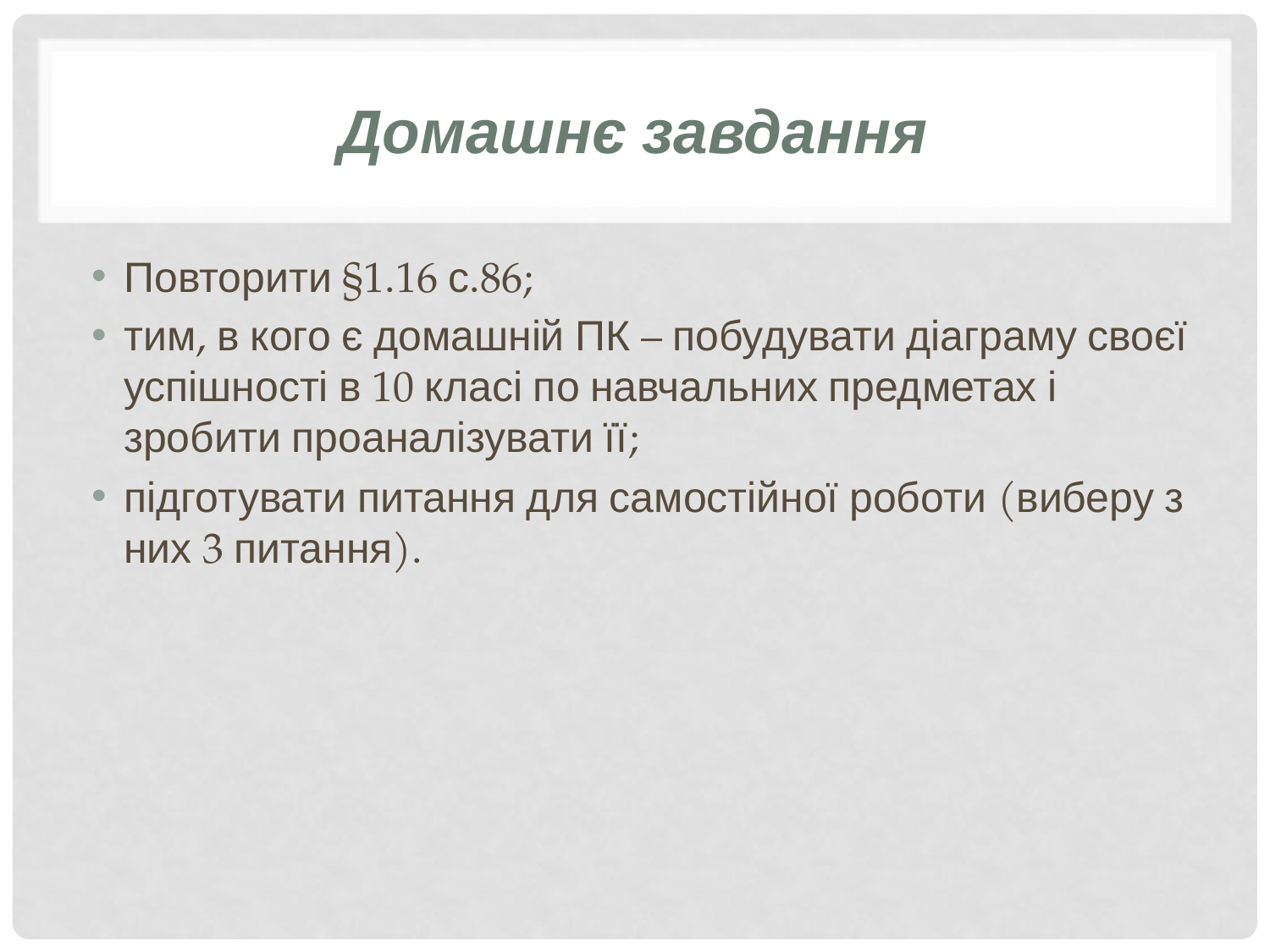

# Домашнє завдання
Повторити §1.16 с.86;
тим, в кого є домашній ПК – побудувати діаграму своєї успішності в 10 класі по навчальних предметах і зробити проаналізувати її;
підготувати питання для самостійної роботи (виберу з них 3 питання).